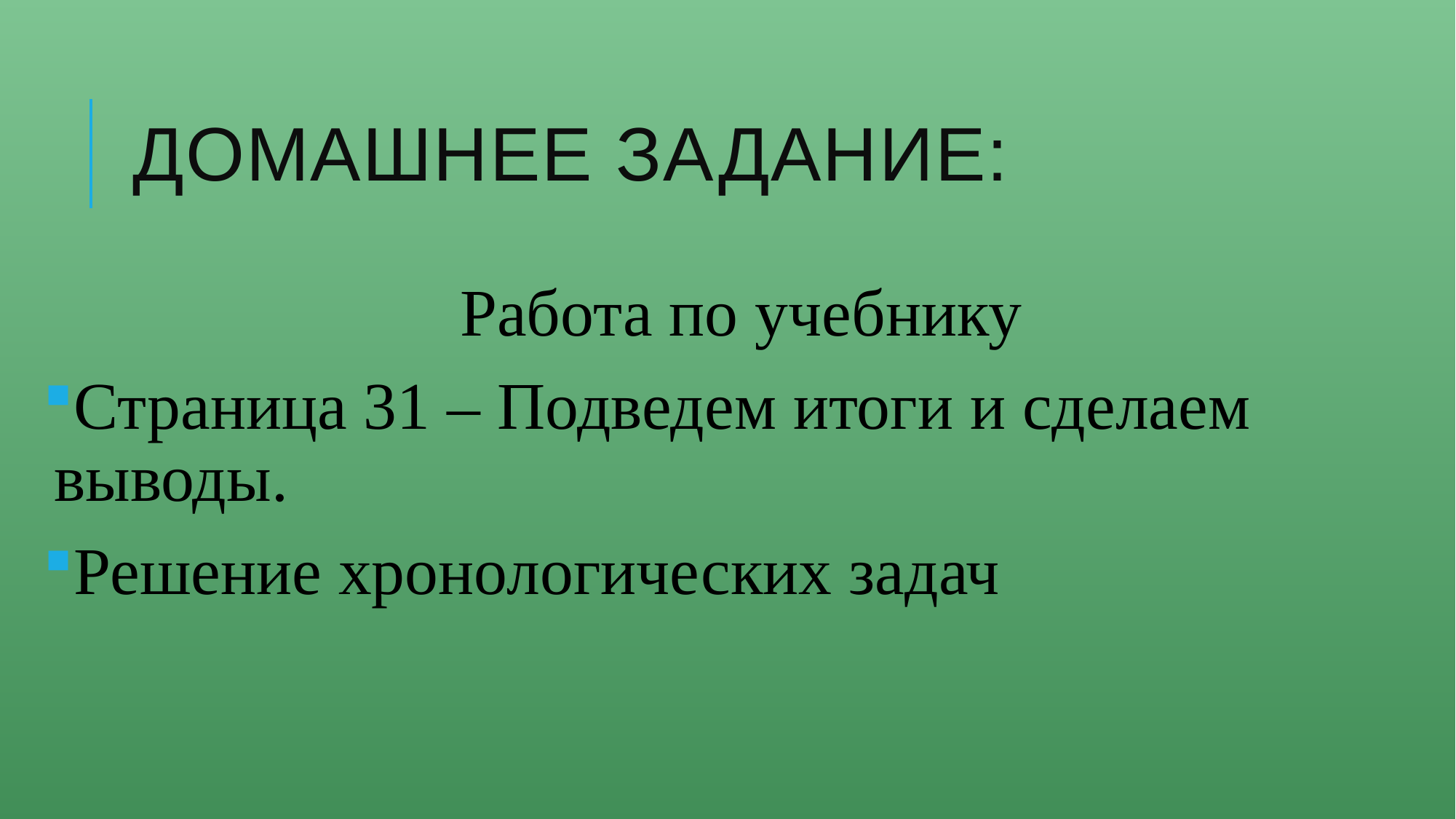

# Домашнее задание:
Работа по учебнику
Страница 31 – Подведем итоги и сделаем выводы.
Решение хронологических задач